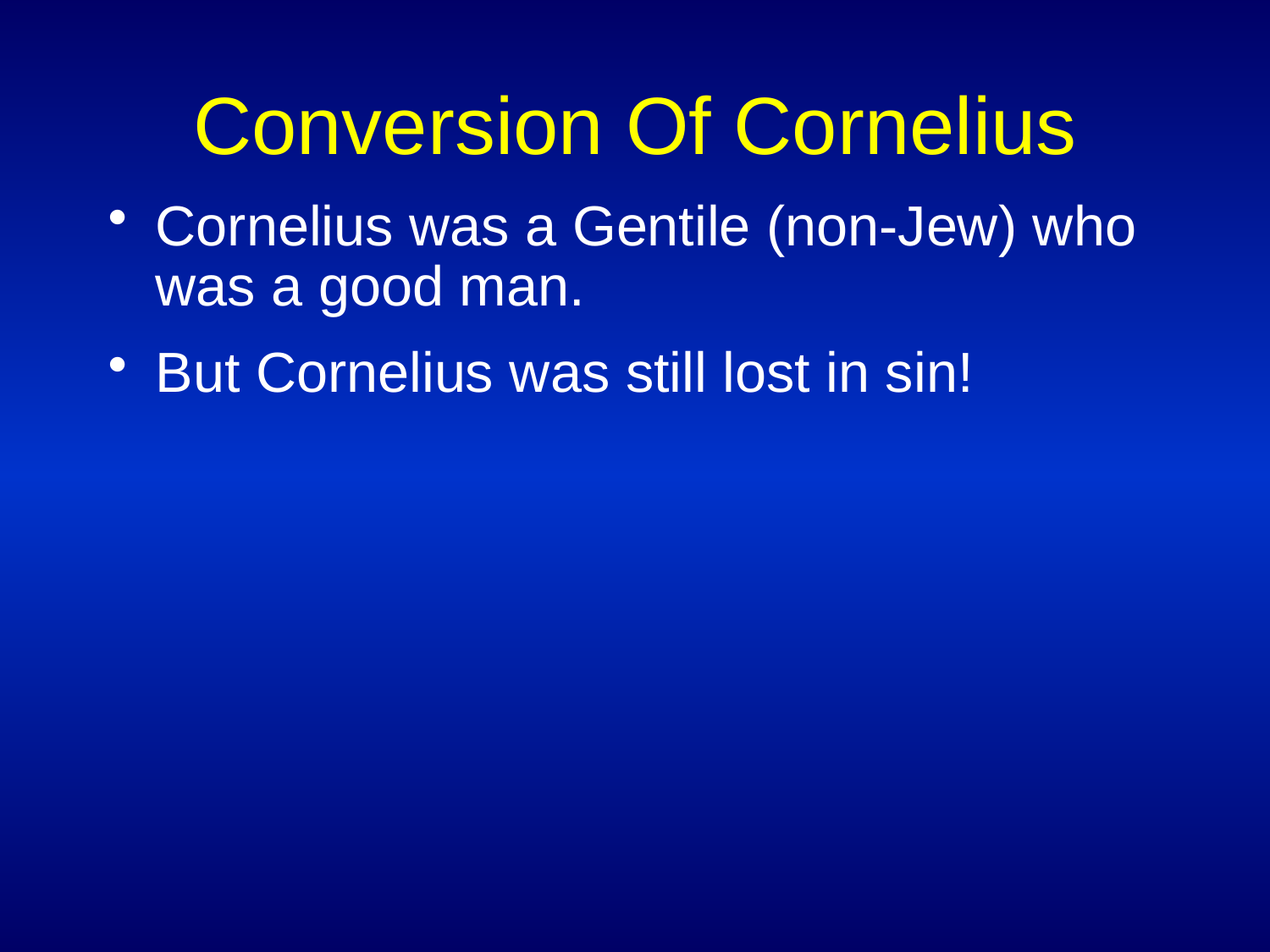

# Conversion Of Cornelius
Cornelius was a Gentile (non-Jew) who was a good man.
But Cornelius was still lost in sin!